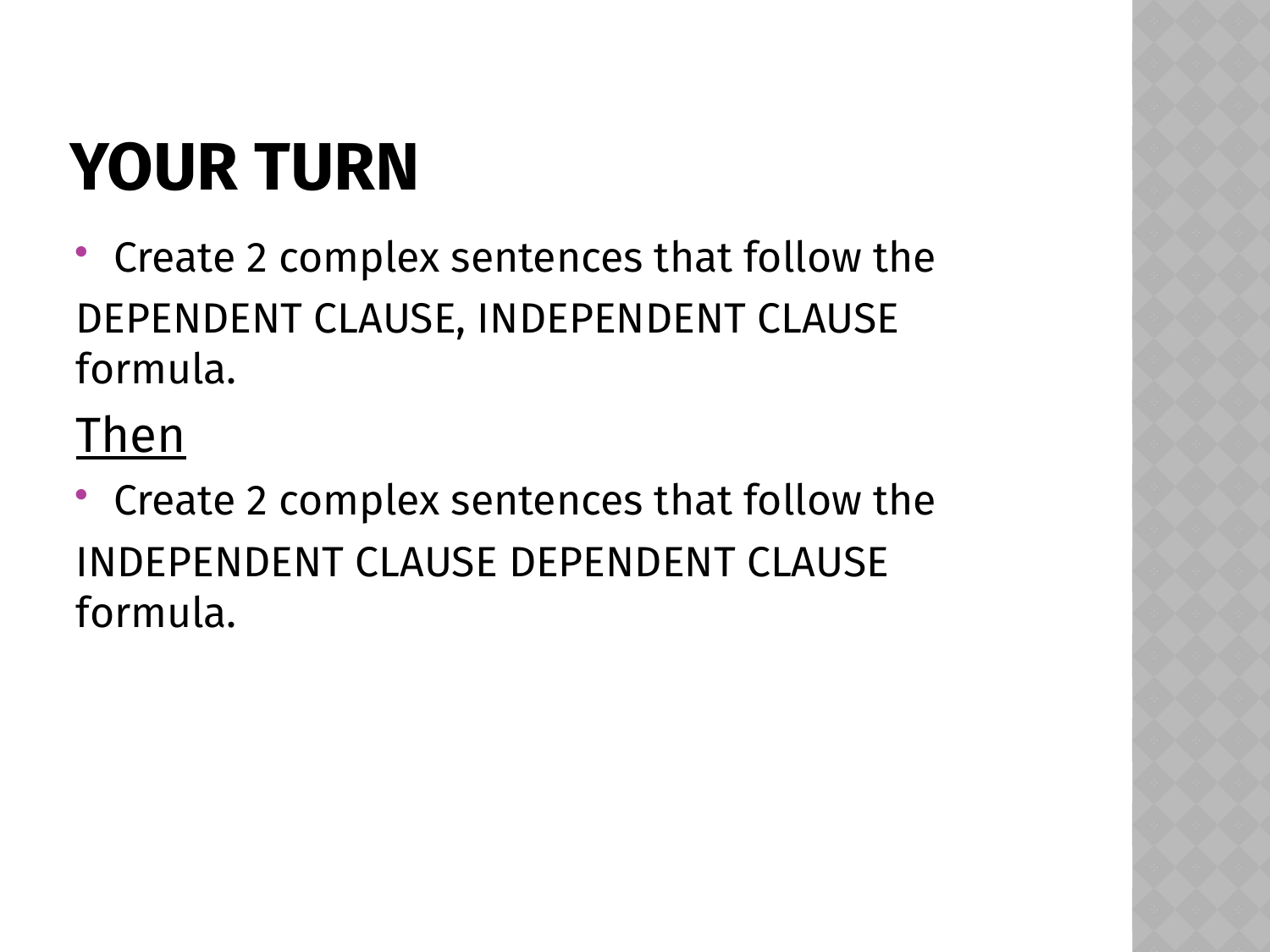

# Your turn
Create 2 complex sentences that follow the
DEPENDENT CLAUSE, INDEPENDENT CLAUSE formula.
Then
Create 2 complex sentences that follow the
INDEPENDENT CLAUSE DEPENDENT CLAUSE formula.